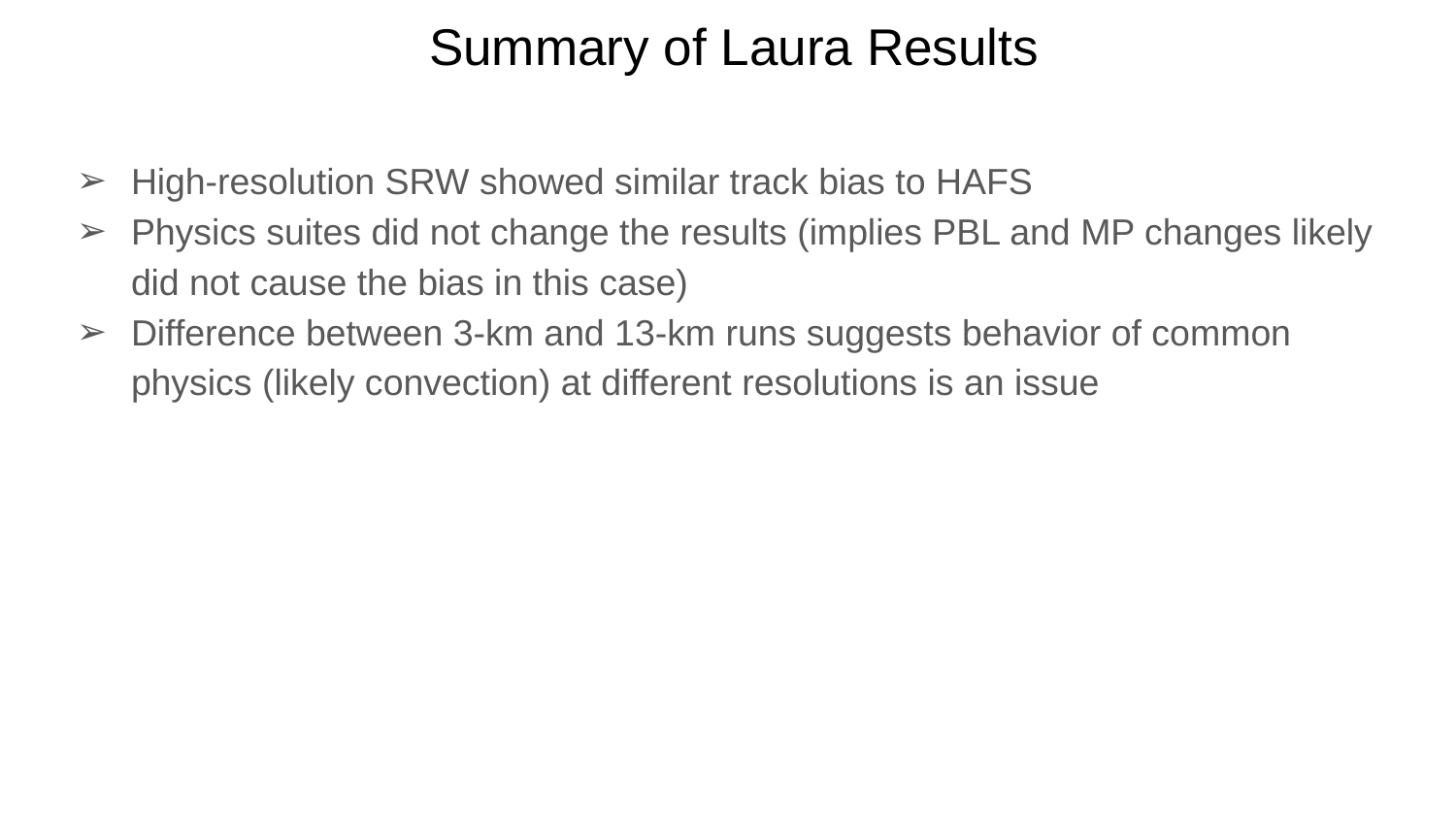

# Summary of Laura Results
High-resolution SRW showed similar track bias to HAFS
Physics suites did not change the results (implies PBL and MP changes likely did not cause the bias in this case)
Difference between 3-km and 13-km runs suggests behavior of common physics (likely convection) at different resolutions is an issue